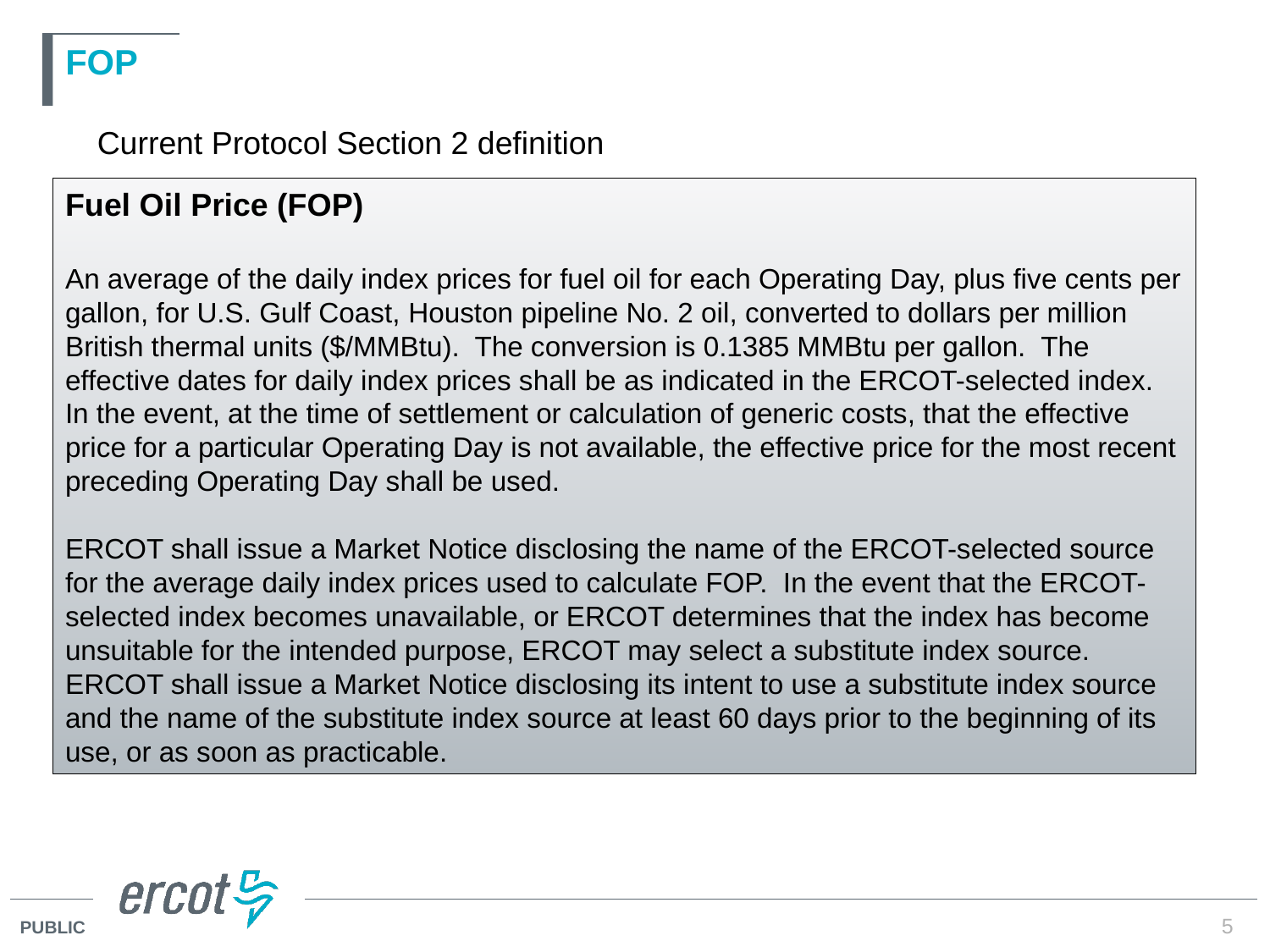

# FOP
Current Protocol Section 2 definition
Fuel Oil Price (FOP)

An average of the daily index prices for fuel oil for each Operating Day, plus five cents per gallon, for U.S. Gulf Coast, Houston pipeline No. 2 oil, converted to dollars per million British thermal units ($/MMBtu).  The conversion is 0.1385 MMBtu per gallon.  The effective dates for daily index prices shall be as indicated in the ERCOT-selected index.  In the event, at the time of settlement or calculation of generic costs, that the effective price for a particular Operating Day is not available, the effective price for the most recent preceding Operating Day shall be used.

ERCOT shall issue a Market Notice disclosing the name of the ERCOT-selected source for the average daily index prices used to calculate FOP.  In the event that the ERCOT-selected index becomes unavailable, or ERCOT determines that the index has become unsuitable for the intended purpose, ERCOT may select a substitute index source.  ERCOT shall issue a Market Notice disclosing its intent to use a substitute index source and the name of the substitute index source at least 60 days prior to the beginning of its use, or as soon as practicable.
5